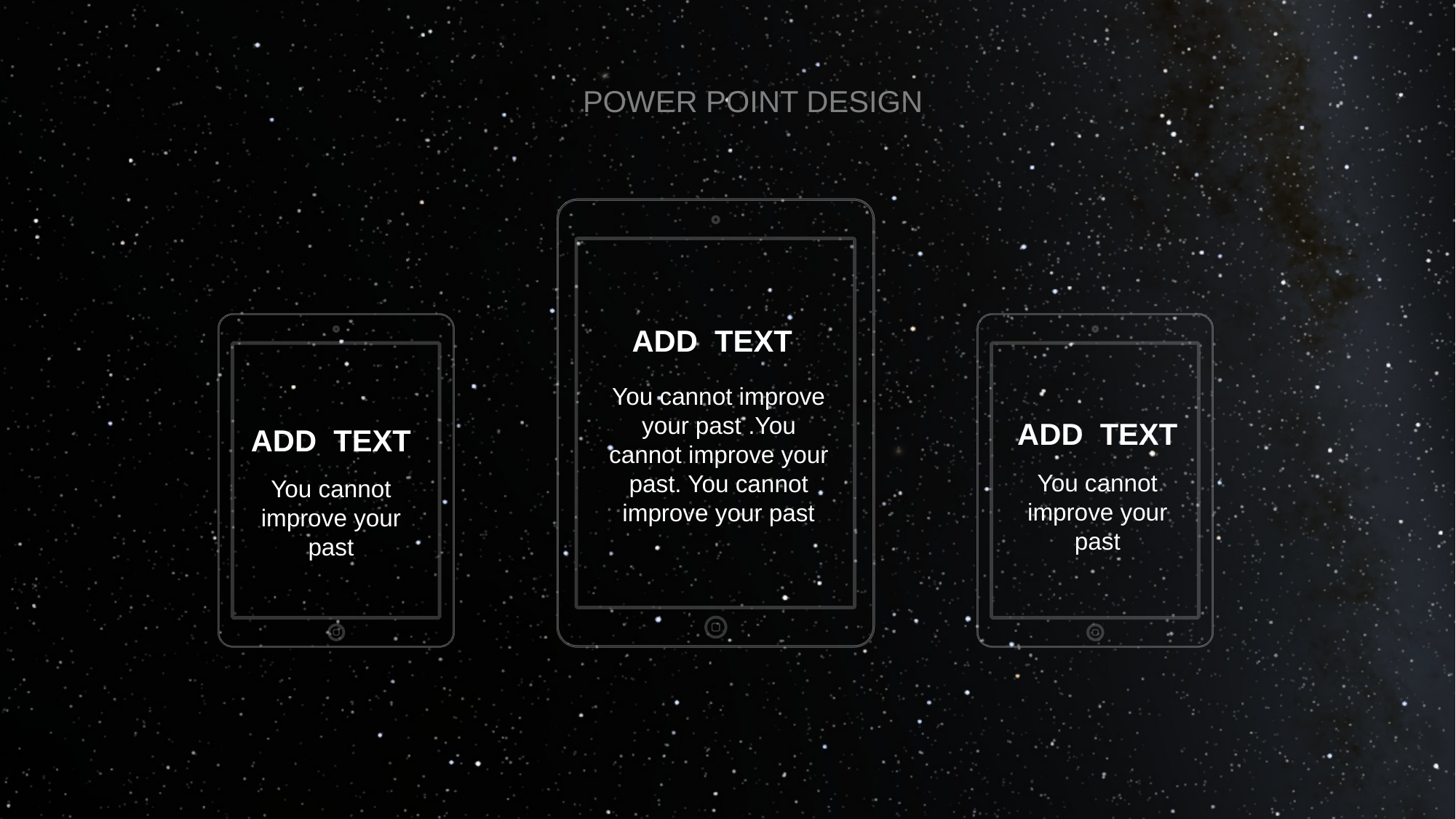

POWER POINT DESIGN

ADD  TEXT
You cannot improve your past .You cannot improve your past. You cannot improve your past

ADD  TEXT
ADD  TEXT
You cannot improve your past
You cannot improve your past